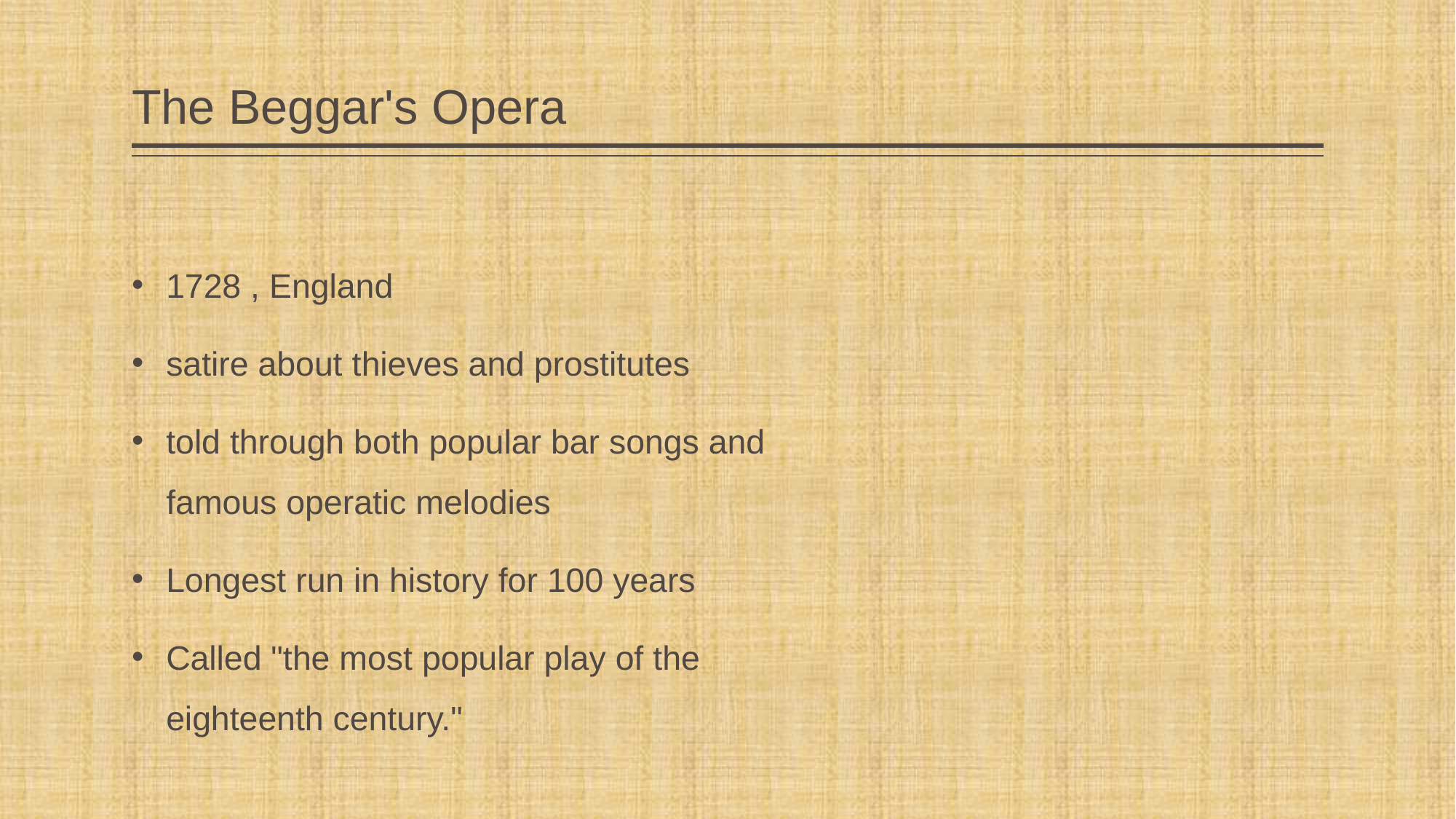

# The Beggar's Opera

1728 , England
satire about thieves and prostitutes
told through both popular bar songs and famous operatic melodies
Longest run in history for 100 years
Called "the most popular play of the eighteenth century."